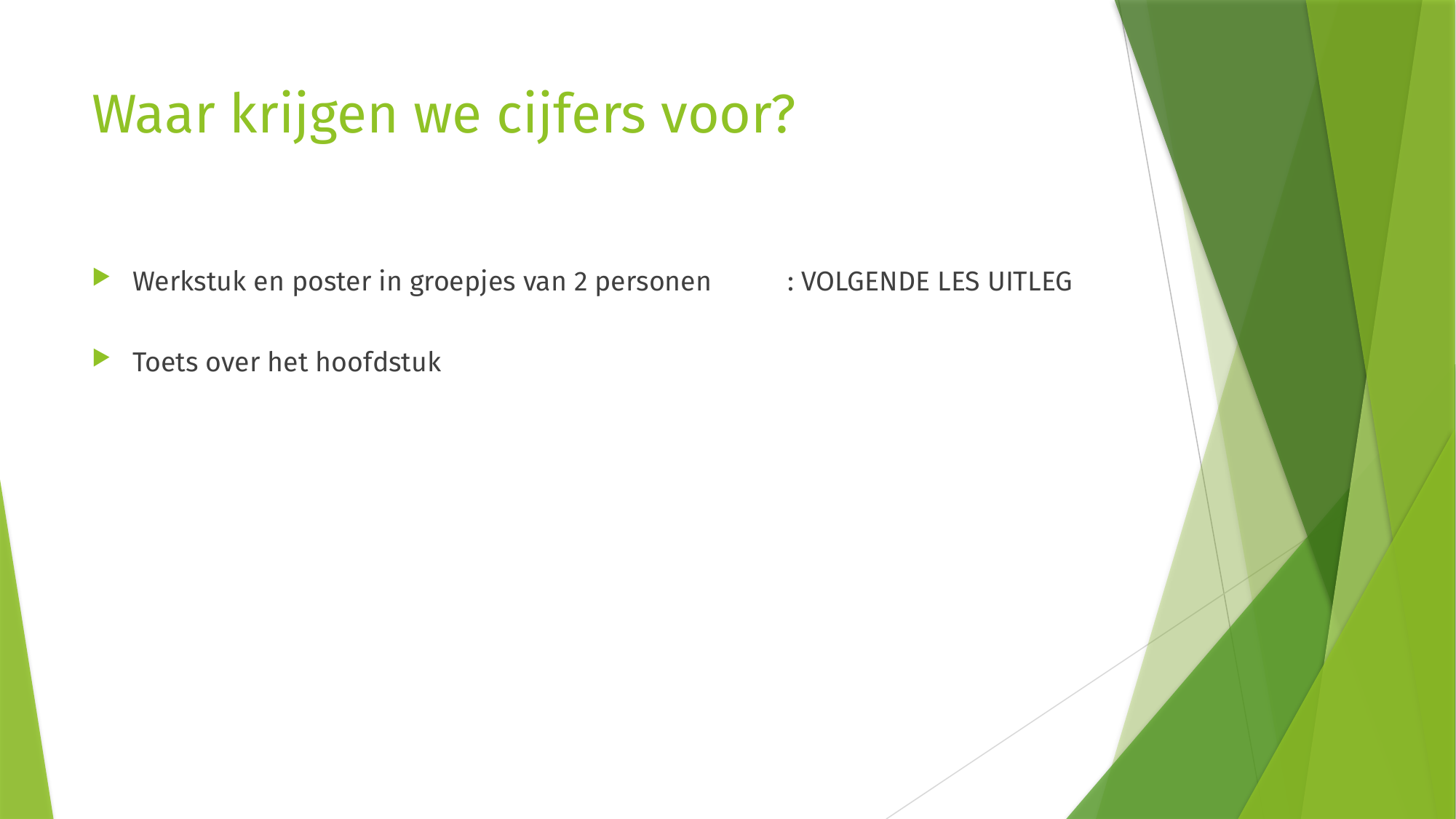

# Waar krijgen we cijfers voor?
Werkstuk en poster in groepjes van 2 personen	: VOLGENDE LES UITLEG
Toets over het hoofdstuk